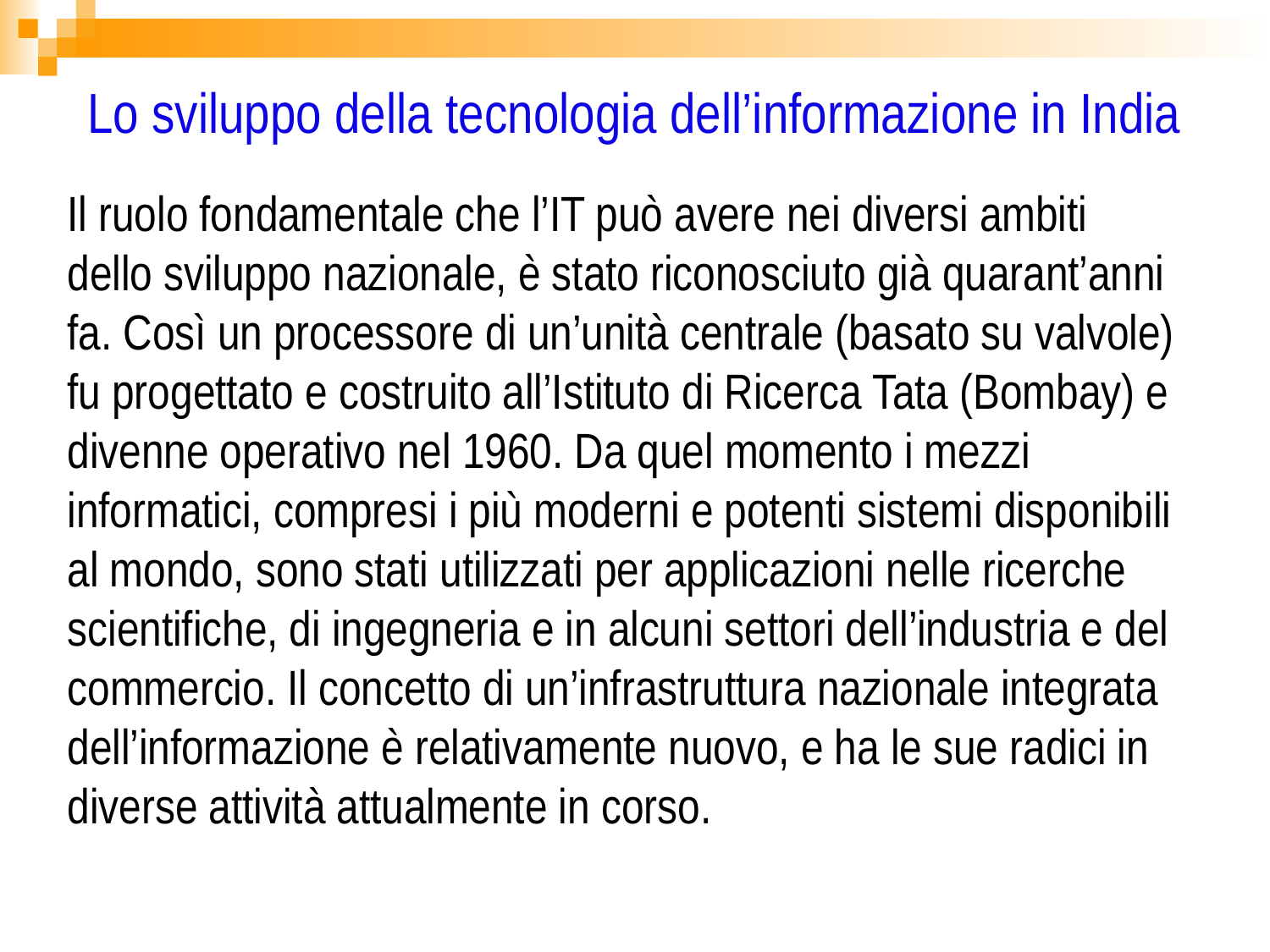

Lo sviluppo della tecnologia dell’informazione in India
Il ruolo fondamentale che l’IT può avere nei diversi ambiti dello sviluppo nazionale, è stato riconosciuto già quarant’anni fa. Così un processore di un’unità centrale (basato su valvole) fu progettato e costruito all’Istituto di Ricerca Tata (Bombay) e divenne operativo nel 1960. Da quel momento i mezzi informatici, compresi i più moderni e potenti sistemi disponibili al mondo, sono stati utilizzati per applicazioni nelle ricerche scientifiche, di ingegneria e in alcuni settori dell’industria e del commercio. Il concetto di un’infrastruttura nazionale integrata dell’informazione è relativamente nuovo, e ha le sue radici in diverse attività attualmente in corso.